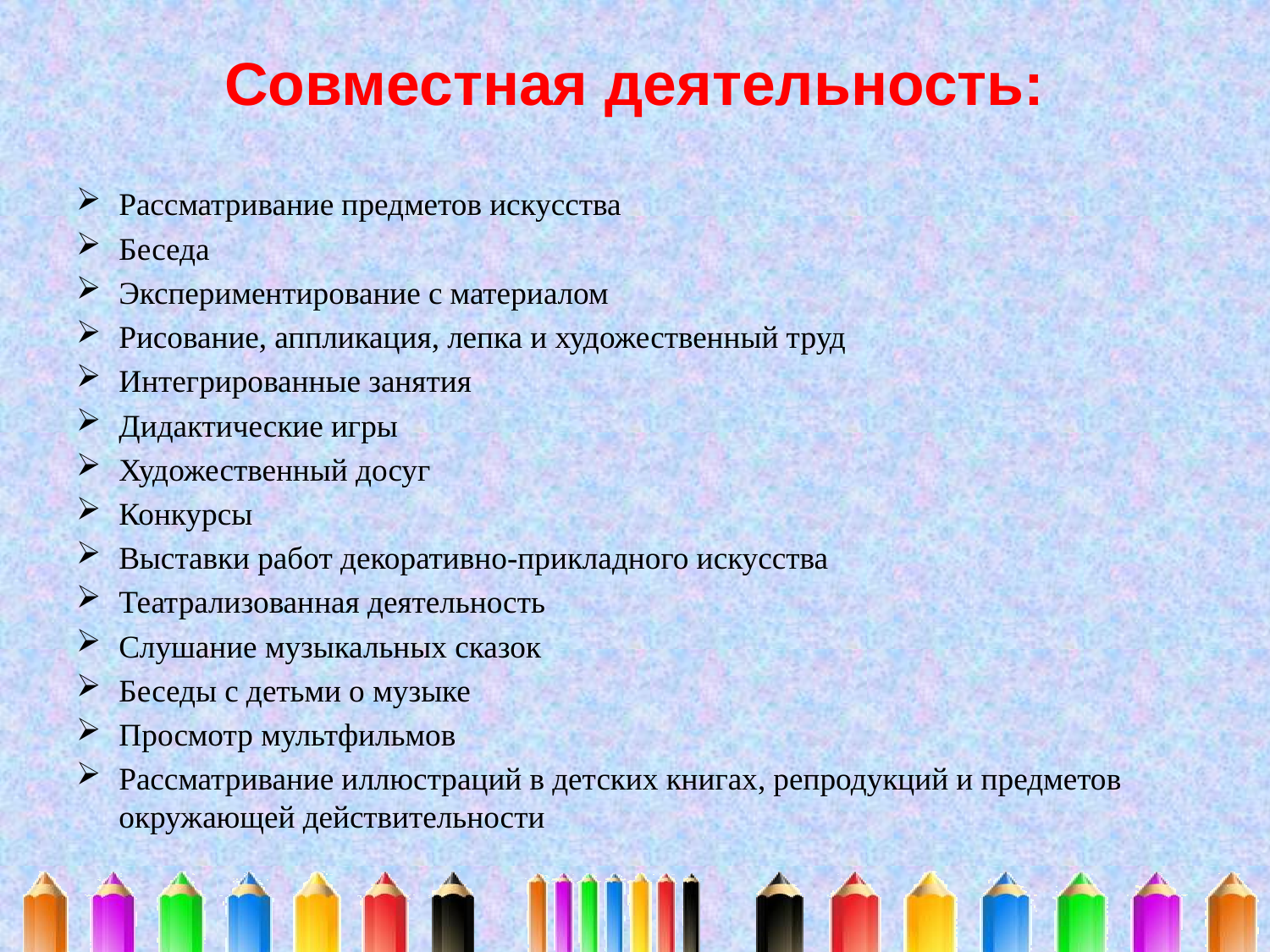

# Совместная деятельность:

Рассматривание предметов искусства
Беседа
Экспериментирование с материалом
Рисование, аппликация, лепка и художественный труд
Интегрированные занятия
Дидактические игры
Художественный досуг
Конкурсы
Выставки работ декоративно-прикладного искусства
Театрализованная деятельность
Слушание музыкальных сказок
Беседы с детьми о музыке
Просмотр мультфильмов
Рассматривание иллюстраций в детских книгах, репродукций и предметов окружающей действительности